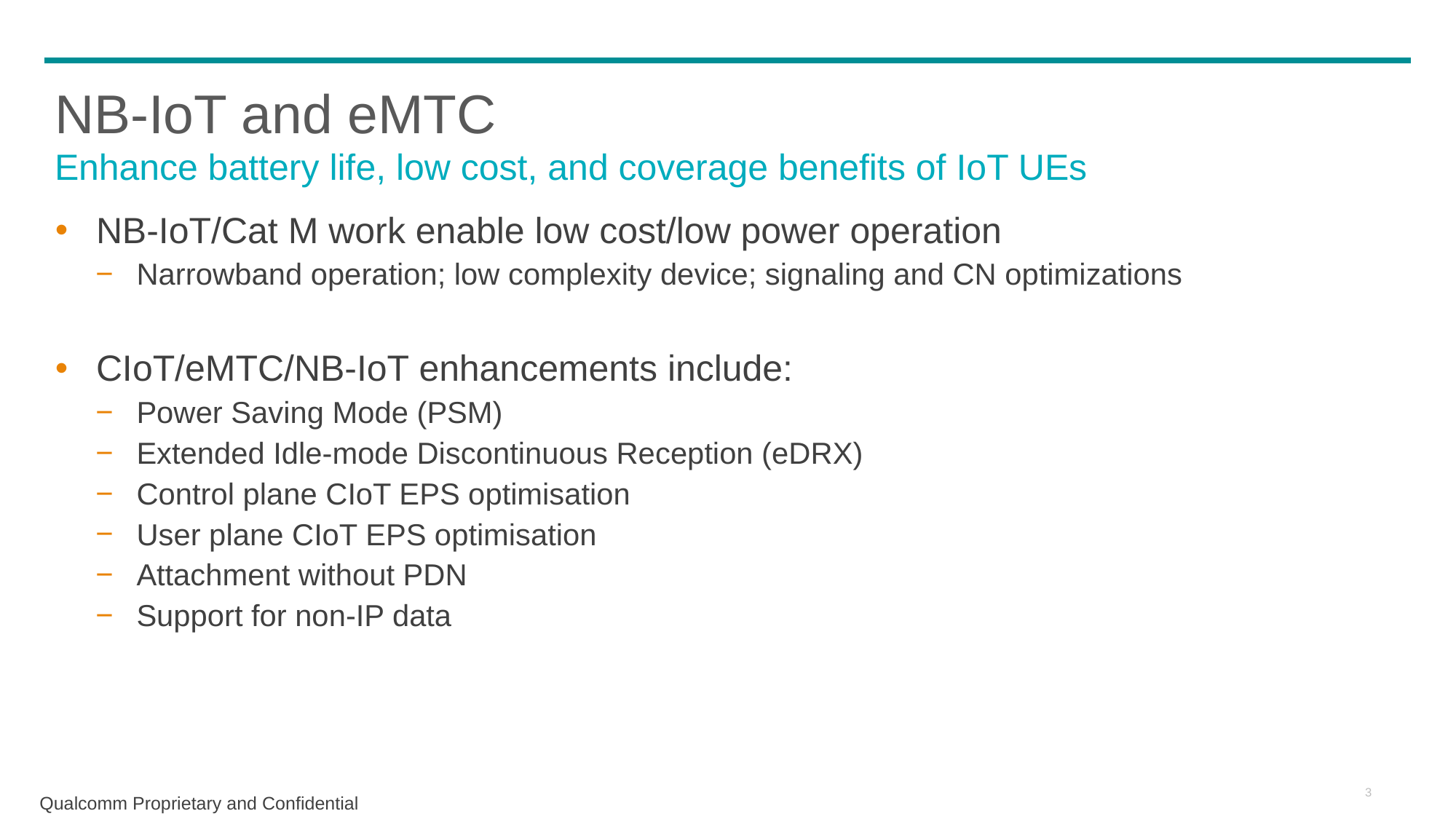

# NB-IoT and eMTC
Enhance battery life, low cost, and coverage benefits of IoT UEs
NB-IoT/Cat M work enable low cost/low power operation
Narrowband operation; low complexity device; signaling and CN optimizations

CIoT/eMTC/NB-IoT enhancements include:
Power Saving Mode (PSM)
Extended Idle-mode Discontinuous Reception (eDRX)
Control plane CIoT EPS optimisation
User plane CIoT EPS optimisation
Attachment without PDN
Support for non-IP data